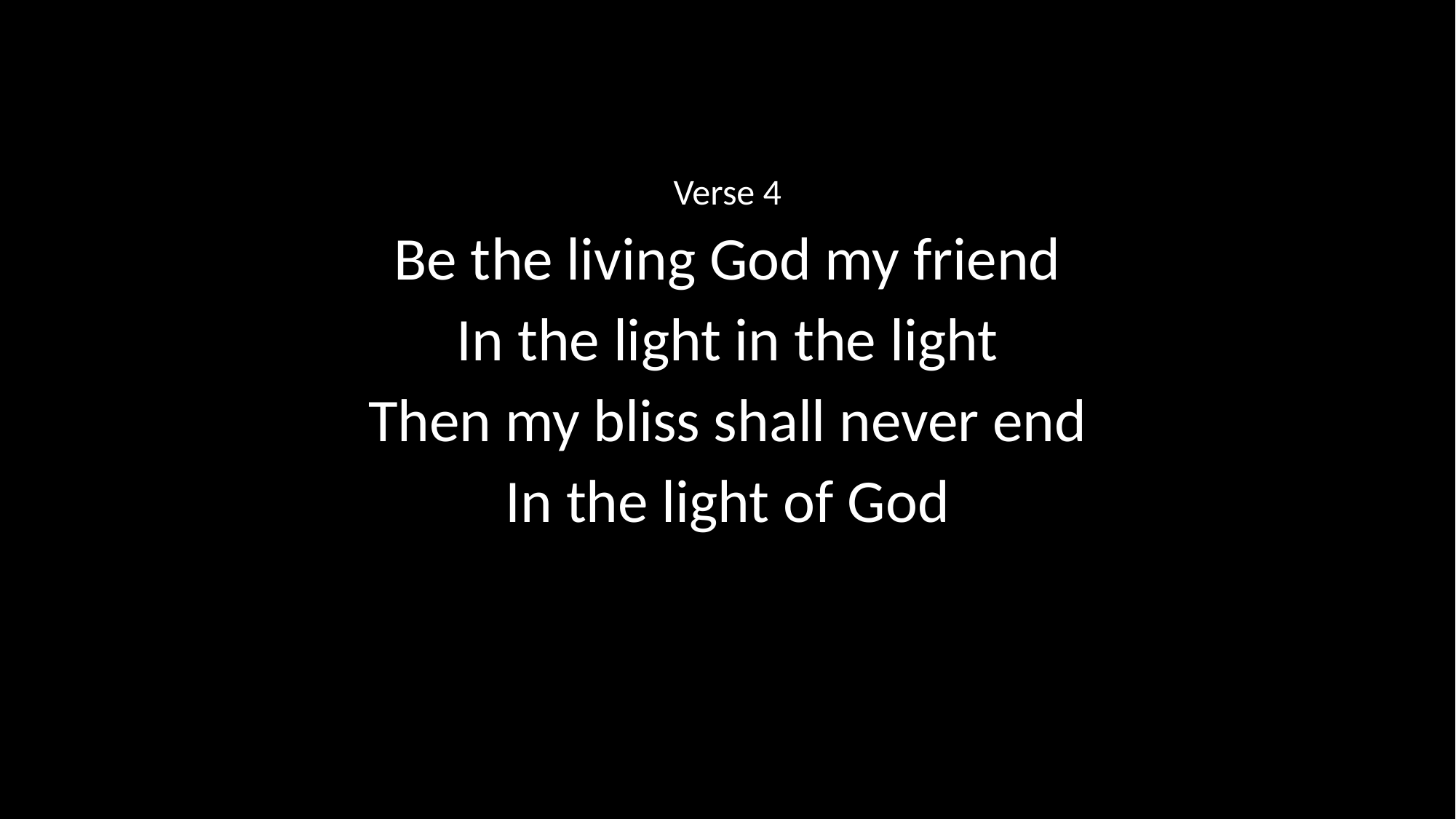

Verse 4
Be the living God my friend
In the light in the light
Then my bliss shall never end
In the light of God